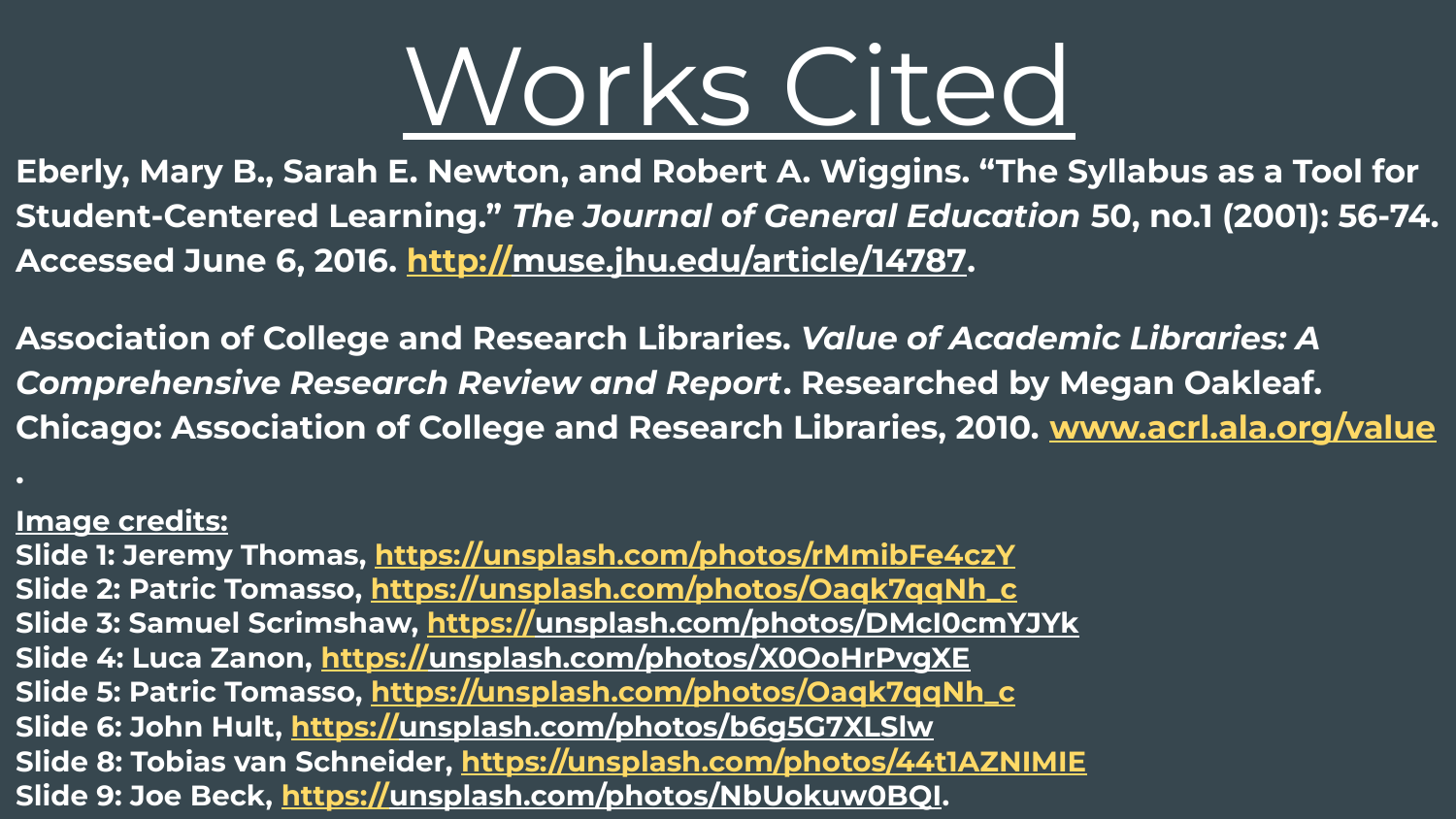

# Works Cited
Eberly, Mary B., Sarah E. Newton, and Robert A. Wiggins. “The Syllabus as a Tool for Student-Centered Learning.” The Journal of General Education 50, no.1 (2001): 56-74. Accessed June 6, 2016. http://muse.jhu.edu/article/14787.
Association of College and Research Libraries. Value of Academic Libraries: A Comprehensive Research Review and Report. Researched by Megan Oakleaf. Chicago: Association of College and Research Libraries, 2010. www.acrl.ala.org/value.

Image credits:
Slide 1: Jeremy Thomas, https://unsplash.com/photos/rMmibFe4czY
Slide 2: Patric Tomasso, https://unsplash.com/photos/Oaqk7qqNh_c
Slide 3: Samuel Scrimshaw, https://unsplash.com/photos/DMcI0cmYJYk
Slide 4: Luca Zanon, https://unsplash.com/photos/X0OoHrPvgXE
Slide 5: Patric Tomasso, https://unsplash.com/photos/Oaqk7qqNh_c
Slide 6: John Hult, https://unsplash.com/photos/b6g5G7XLSlw
Slide 8: Tobias van Schneider, https://unsplash.com/photos/44t1AZNIMIE
Slide 9: Joe Beck, https://unsplash.com/photos/NbUokuw0BQI.